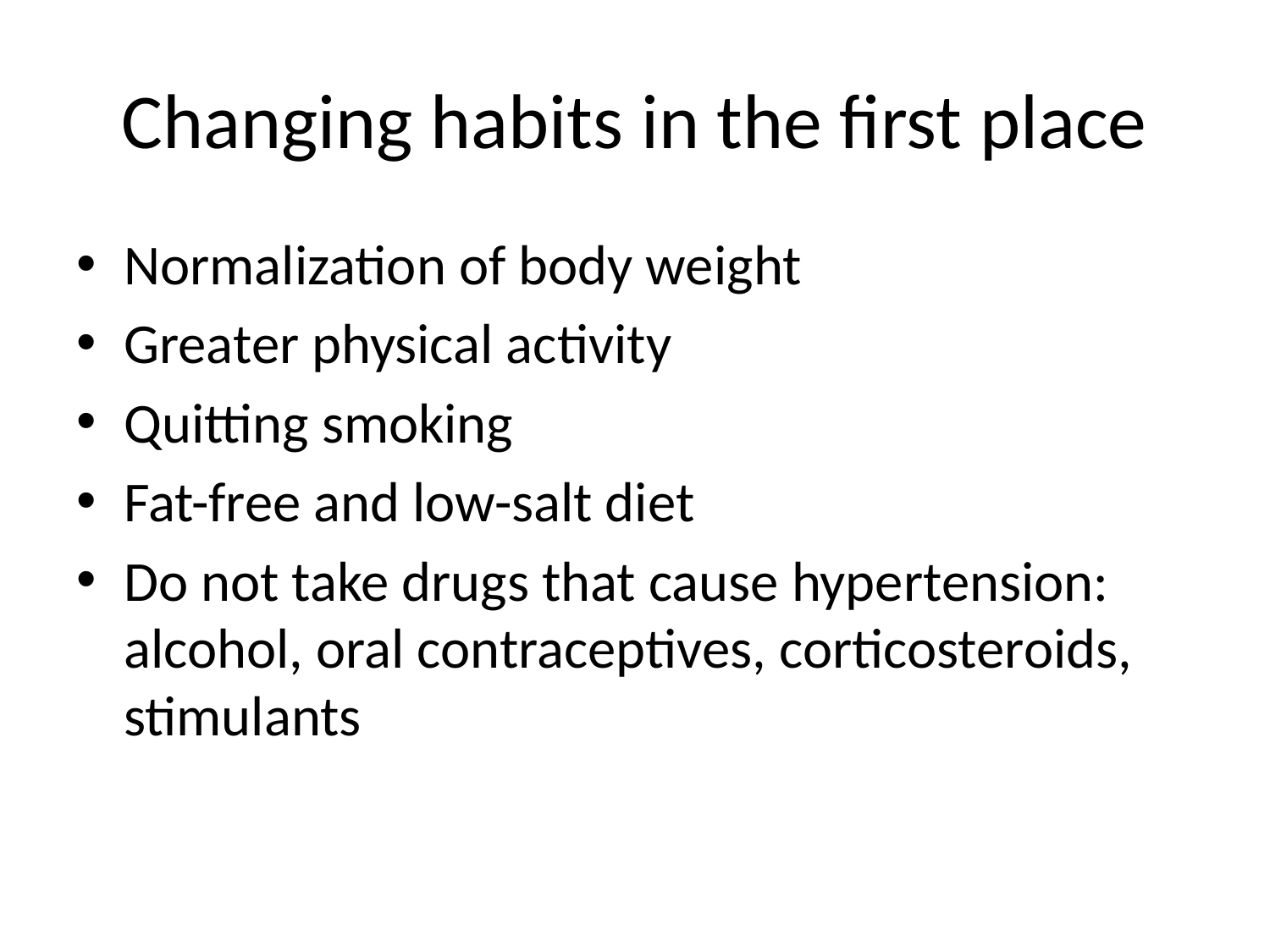

# Changing habits in the first place
Normalization of body weight
Greater physical activity
Quitting smoking
Fat-free and low-salt diet
Do not take drugs that cause hypertension: alcohol, oral contraceptives, corticosteroids, stimulants